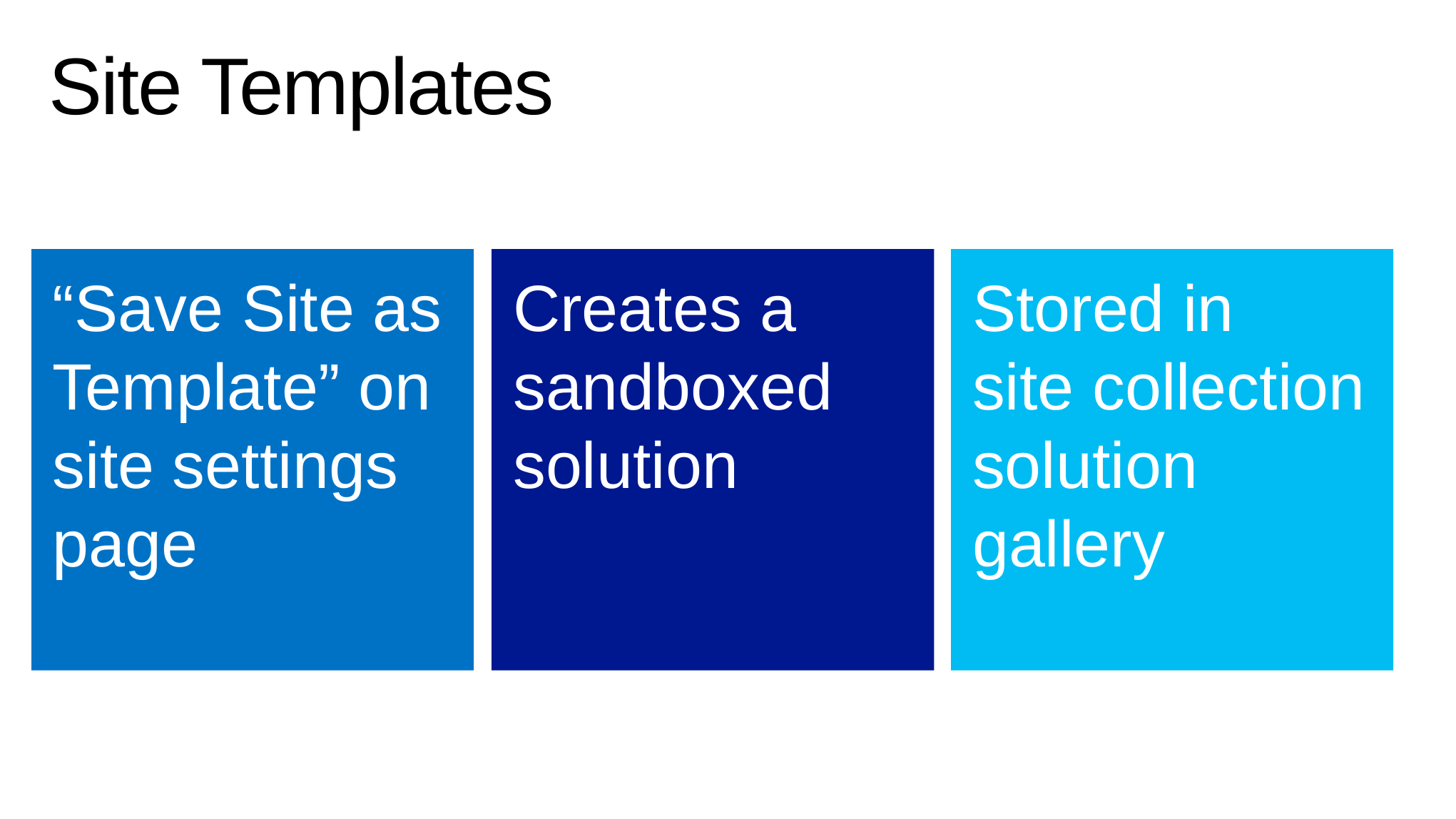

# Site Templates
“Save Site as Template” on site settings page
Creates a sandboxed solution
Stored in
site collection solution gallery